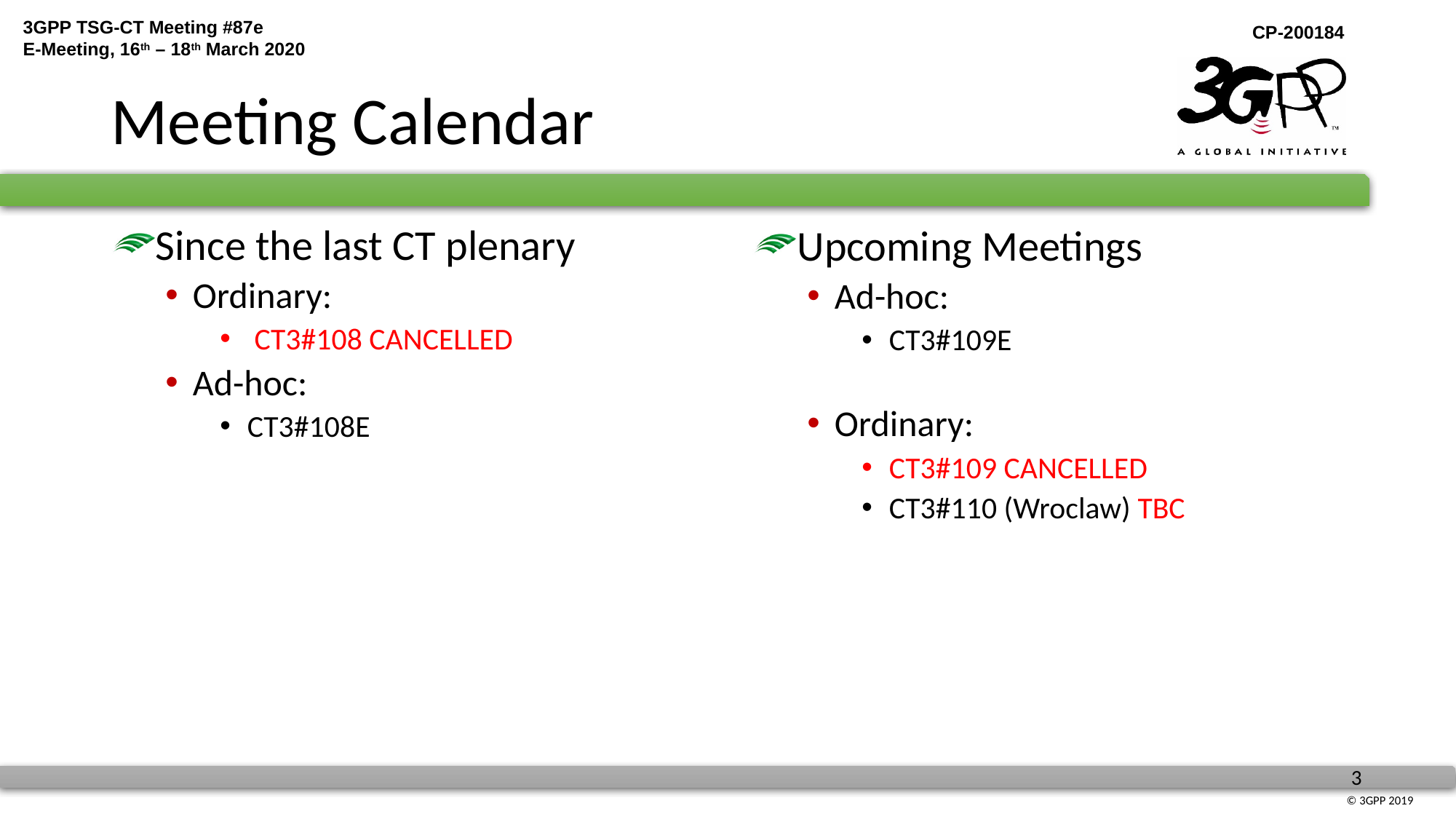

# Meeting Calendar
Since the last CT plenary
Ordinary:
 CT3#108 CANCELLED
Ad-hoc:
CT3#108E

Upcoming Meetings
Ad-hoc:
CT3#109E

Ordinary:
CT3#109 CANCELLED
CT3#110 (Wroclaw) TBC